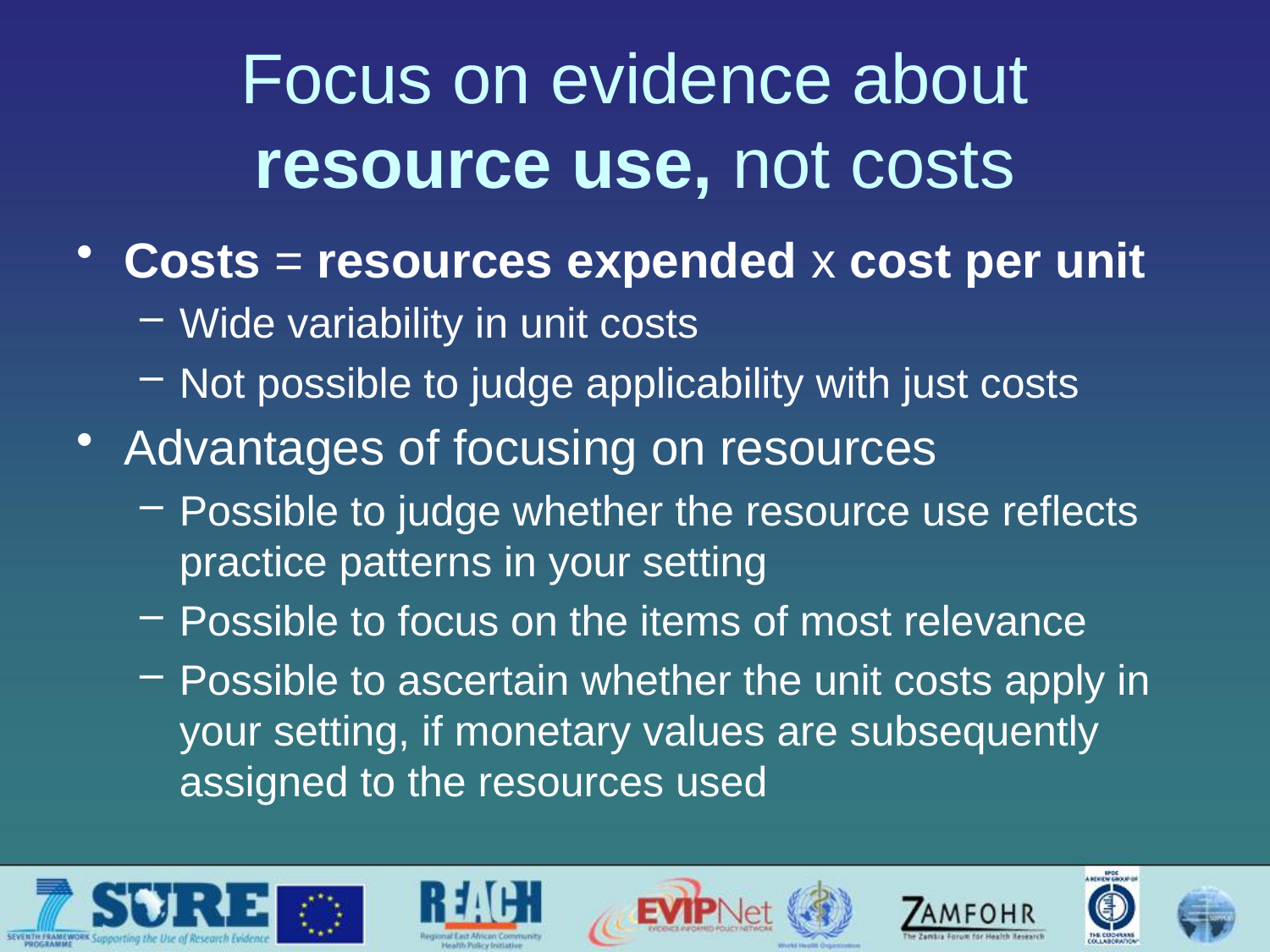

# Focus on evidence about resource use, not costs
Costs = resources expended x cost per unit
Wide variability in unit costs
Not possible to judge applicability with just costs
Advantages of focusing on resources
Possible to judge whether the resource use reflects practice patterns in your setting
Possible to focus on the items of most relevance
Possible to ascertain whether the unit costs apply in your setting, if monetary values are subsequently assigned to the resources used